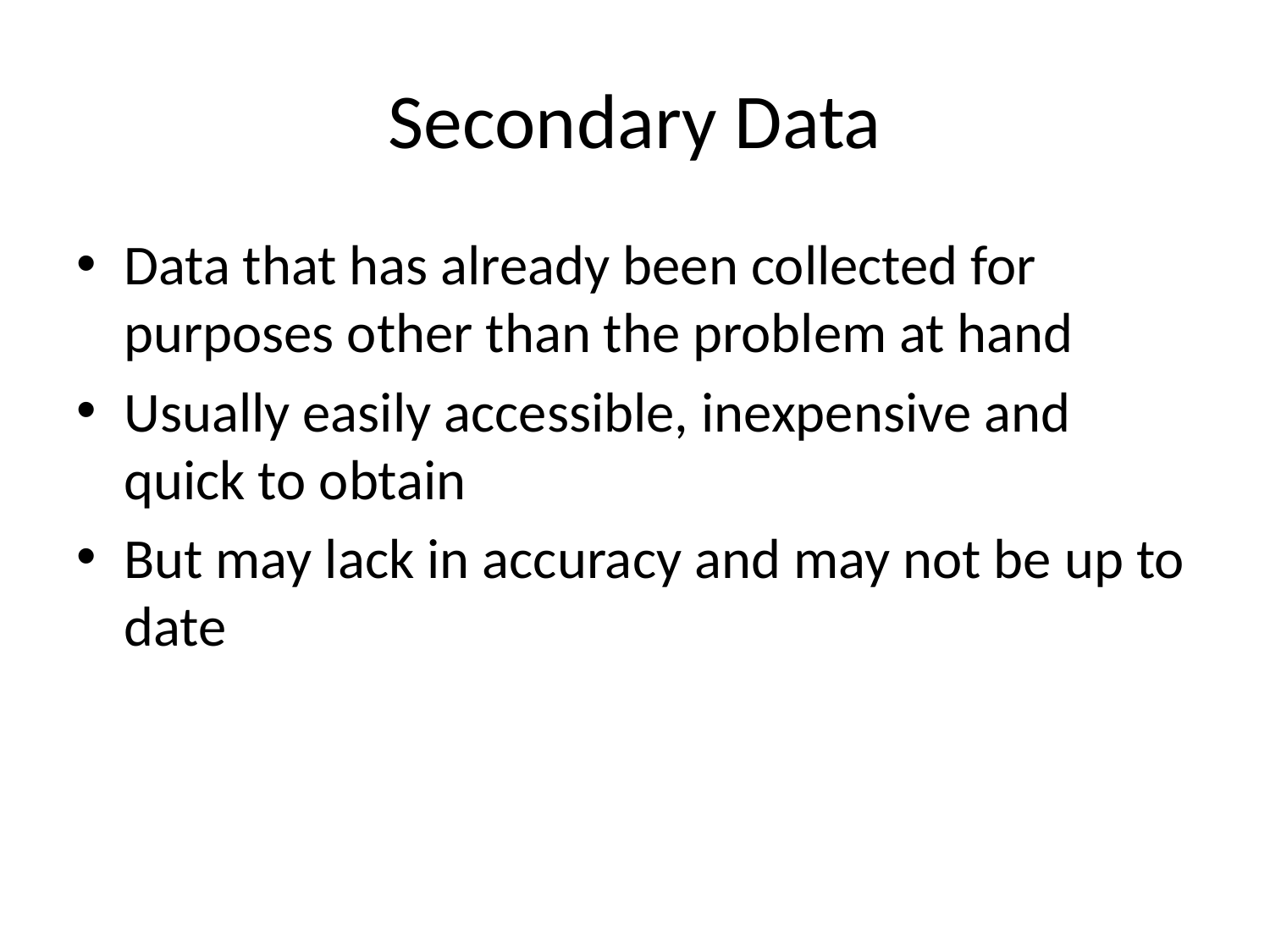

# Secondary Data
Data that has already been collected for purposes other than the problem at hand
Usually easily accessible, inexpensive and quick to obtain
But may lack in accuracy and may not be up to date